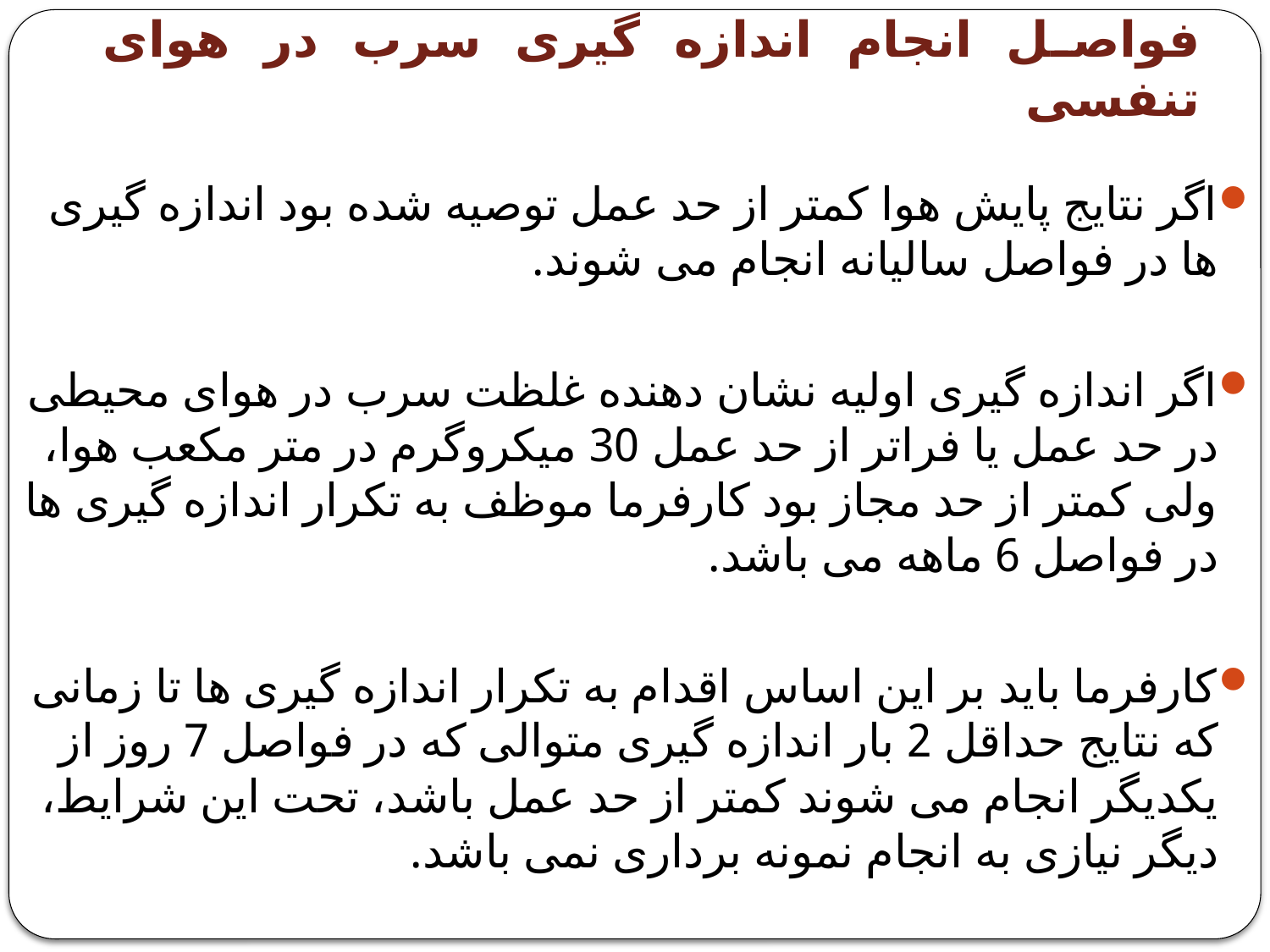

# فواصل انجام اندازه گیری سرب در هوای تنفسی
اگر نتایج پایش هوا کمتر از حد عمل توصیه شده بود اندازه گیری ها در فواصل سالیانه انجام می شوند.

اگر اندازه گیری اولیه نشان دهنده غلظت سرب در هوای محیطی در حد عمل یا فراتر از حد عمل 30 میکروگرم در متر مکعب هوا، ولی کمتر از حد مجاز بود کارفرما موظف به تکرار اندازه گیری ها در فواصل 6 ماهه می باشد.

کارفرما باید بر این اساس اقدام به تکرار اندازه گیری ها تا زمانی که نتایج حداقل 2 بار اندازه گیری متوالی که در فواصل 7 روز از یکدیگر انجام می شوند کمتر از حد عمل باشد، تحت این شرایط، دیگر نیازی به انجام نمونه برداری نمی باشد.